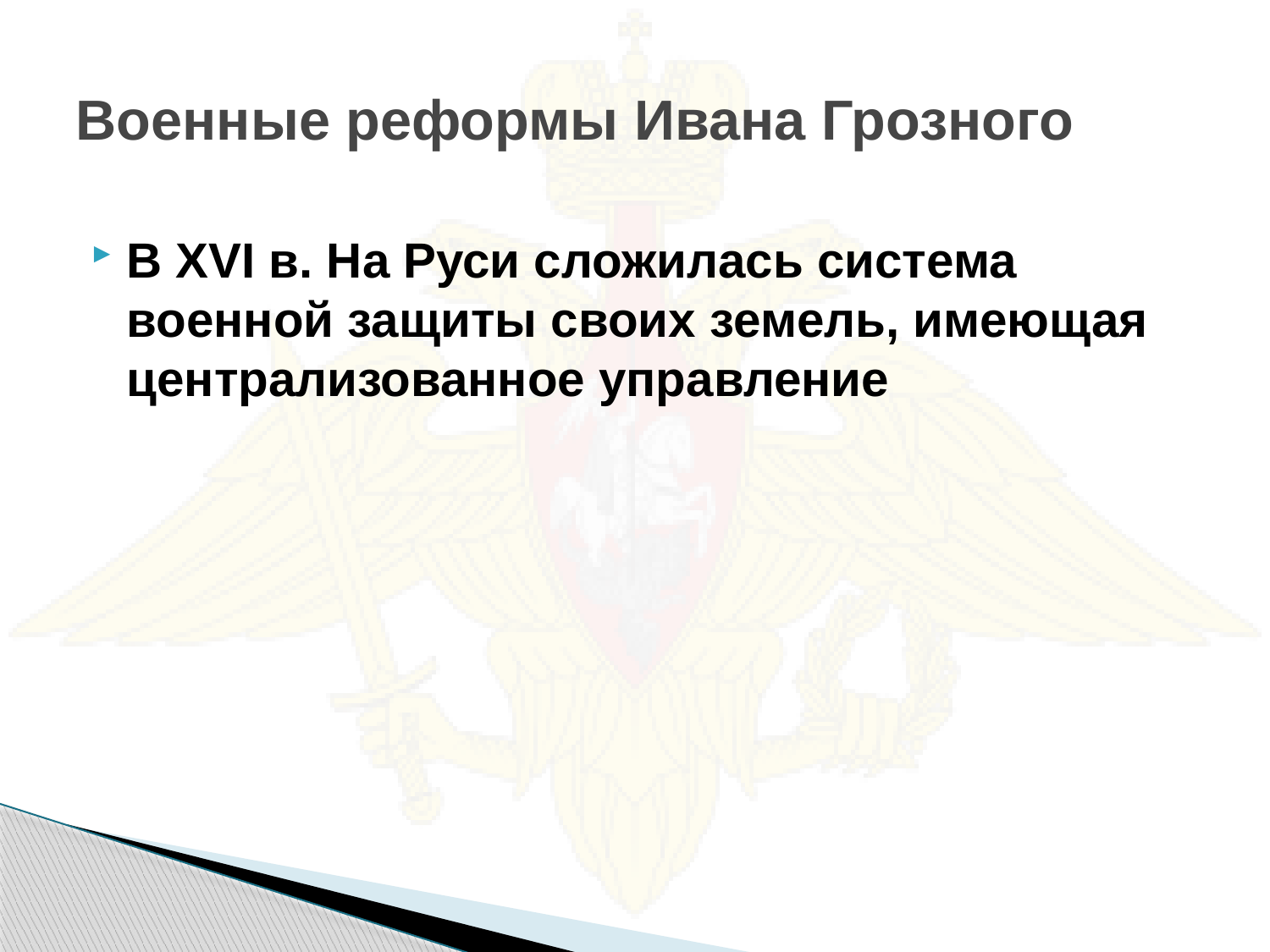

# Военные реформы Ивана Грозного
В XVI в. На Руси сложилась система военной защиты своих земель, имеющая централизованное управление